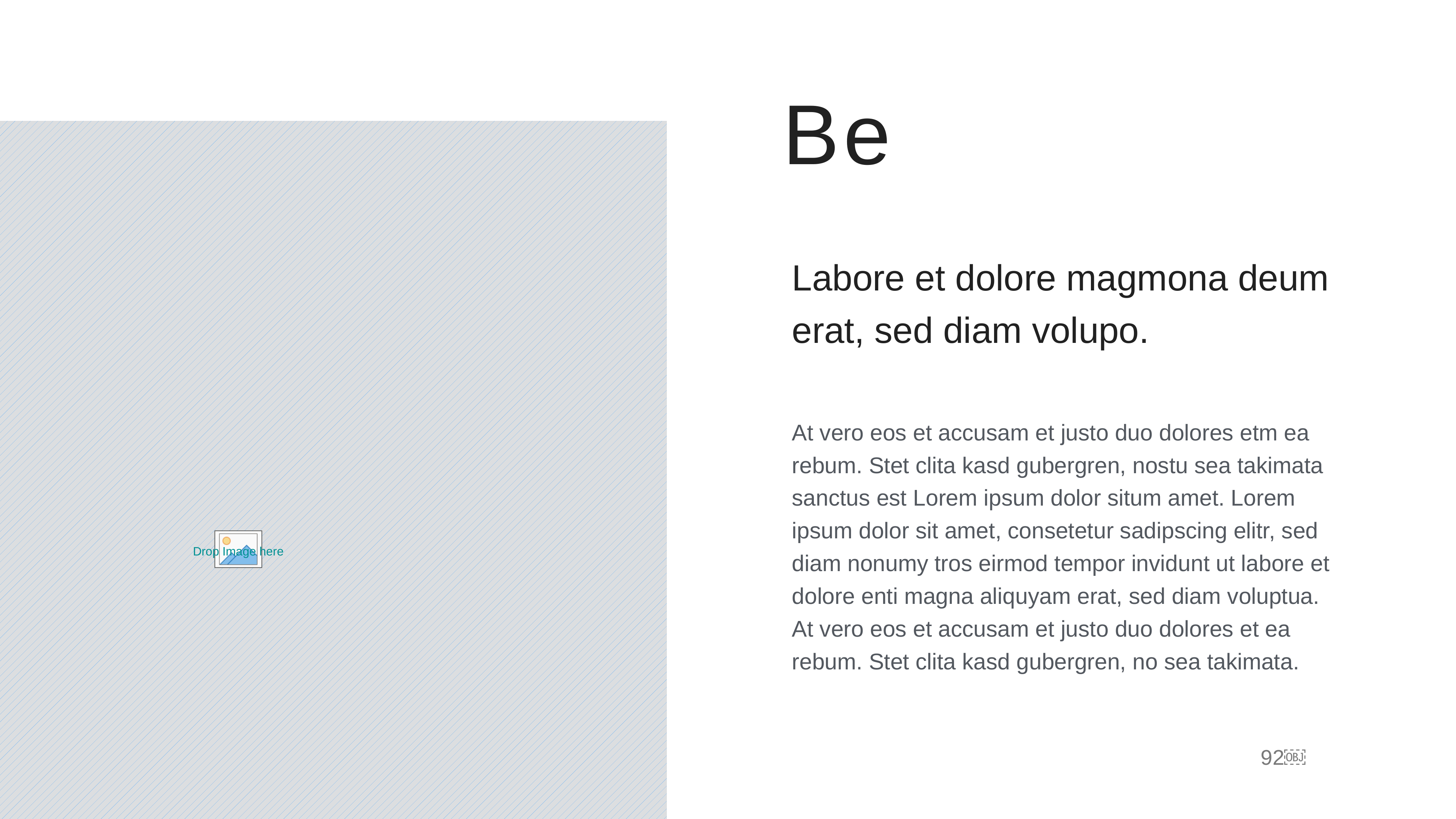

Be

Labore et dolore magmona deum erat, sed diam volupo.
At vero eos et accusam et justo duo dolores etm ea rebum. Stet clita kasd gubergren, nostu sea takimata sanctus est Lorem ipsum dolor situm amet. Lorem ipsum dolor sit amet, consetetur sadipscing elitr, sed diam nonumy tros eirmod tempor invidunt ut labore et dolore enti magna aliquyam erat, sed diam voluptua. At vero eos et accusam et justo duo dolores et ea rebum. Stet clita kasd gubergren, no sea takimata.